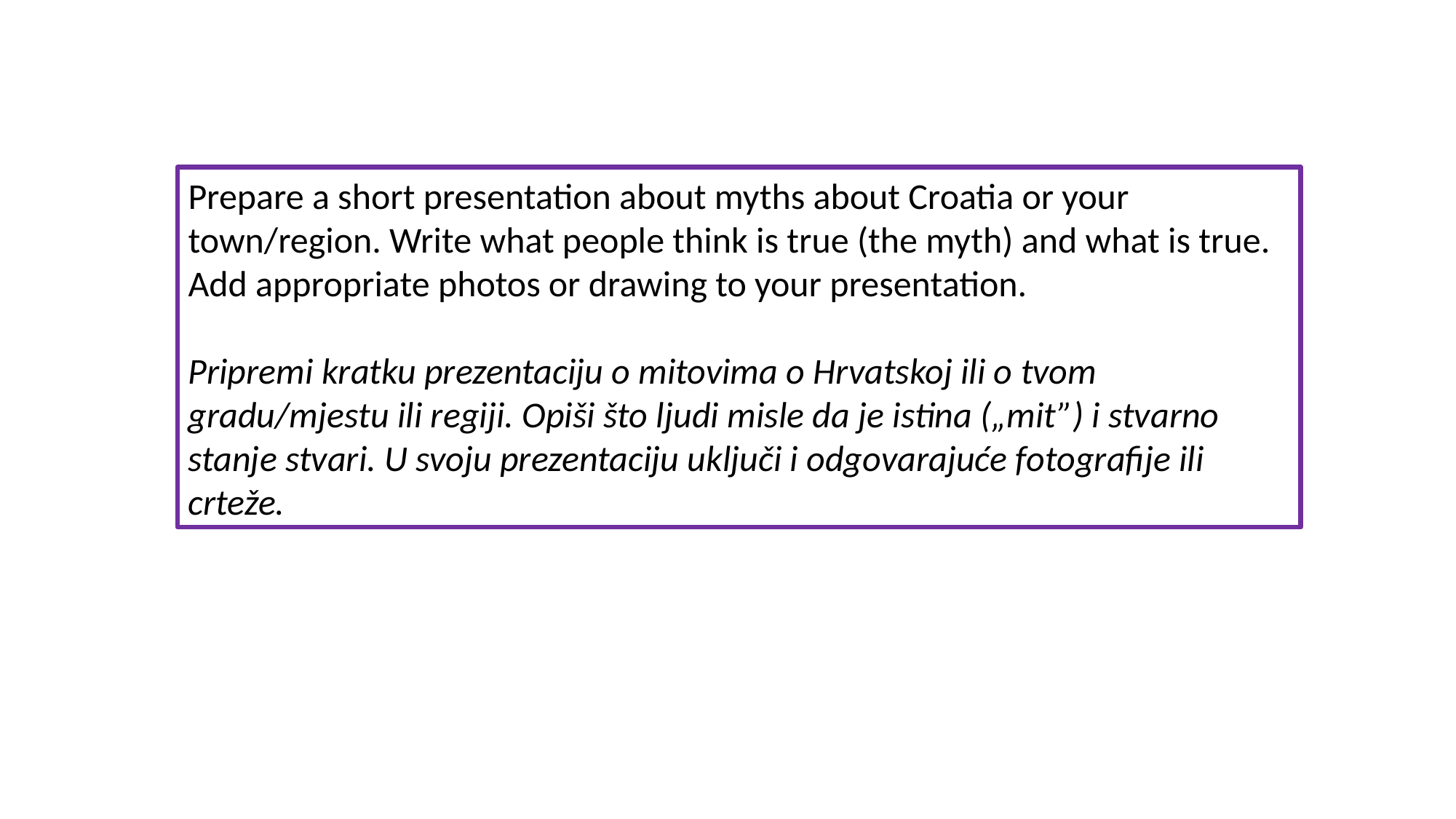

Prepare a short presentation about myths about Croatia or your town/region. Write what people think is true (the myth) and what is true. Add appropriate photos or drawing to your presentation.

Pripremi kratku prezentaciju o mitovima o Hrvatskoj ili o tvom gradu/mjestu ili regiji. Opiši što ljudi misle da je istina („mit”) i stvarno stanje stvari. U svoju prezentaciju uključi i odgovarajuće fotografije ili crteže.